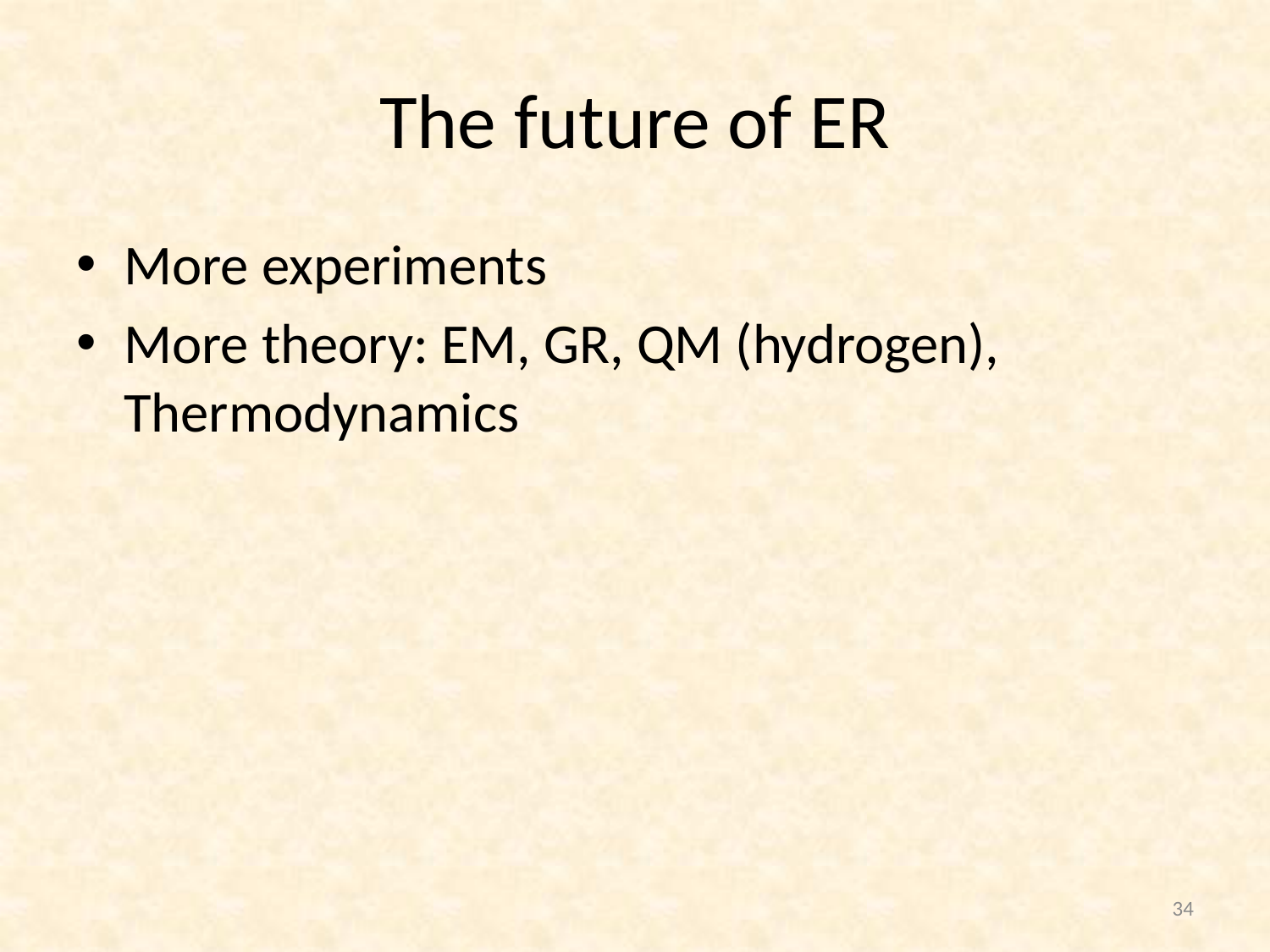

# The future of ER
More experiments
More theory: EM, GR, QM (hydrogen), Thermodynamics

34